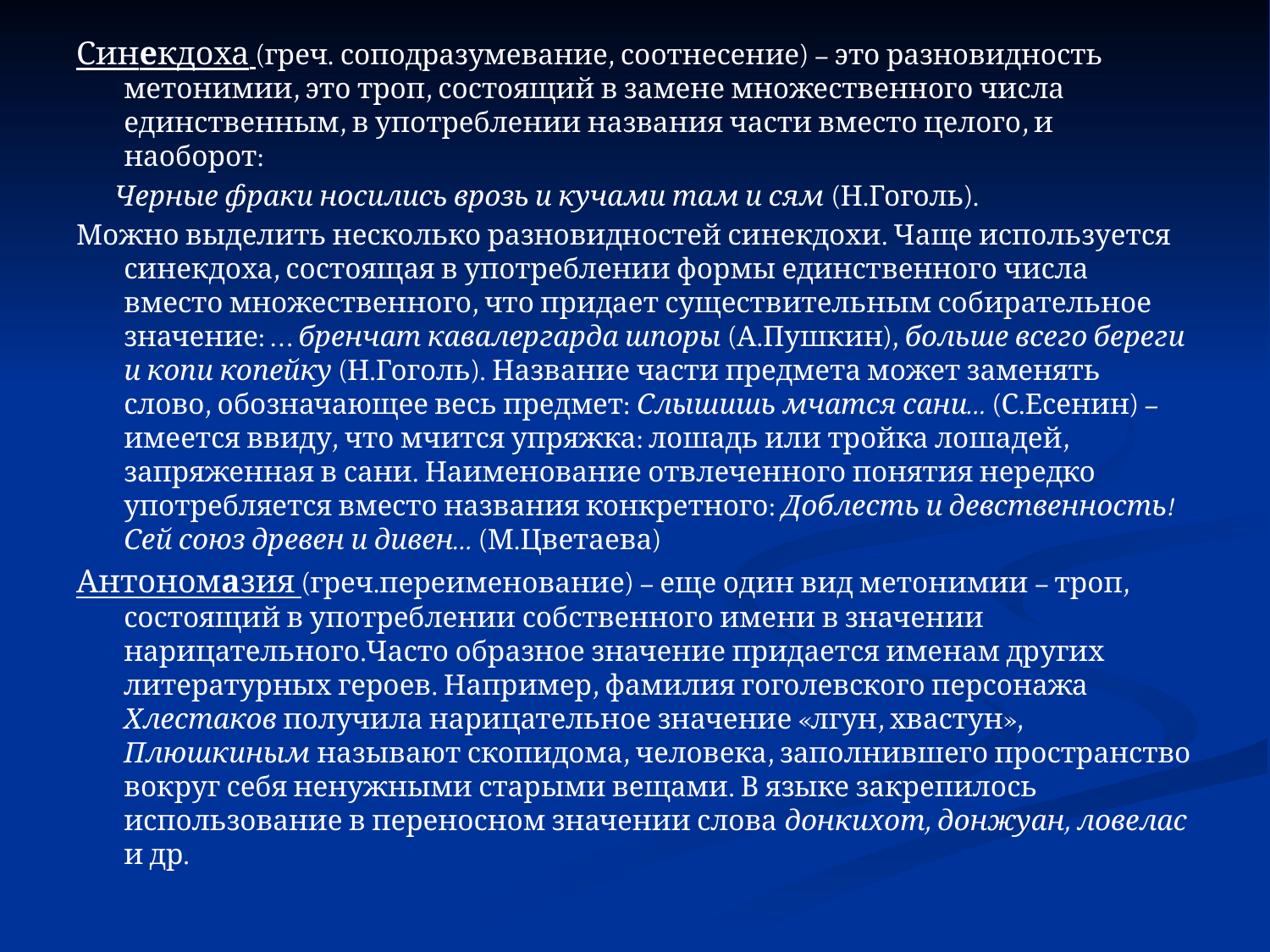

Синекдоха (греч. соподразумевание, соотнесение) – это разновидность метонимии, это троп, состоящий в замене множественного числа единственным, в употреблении названия части вместо целого, и наоборот:
      Черные фраки носились врозь и кучами там и сям (Н.Гоголь).
Можно выделить несколько разновидностей синекдохи. Чаще используется синекдоха, состоящая в употреблении формы единственного числа вместо множественного, что придает существительным собирательное значение: … бренчат кавалергарда шпоры (А.Пушкин), больше всего береги и копи копейку (Н.Гоголь). Название части предмета может заменять слово, обозначающее весь предмет: Слышишь мчатся сани… (С.Есенин) – имеется ввиду, что мчится упряжка: лошадь или тройка лошадей, запряженная в сани. Наименование отвлеченного понятия нередко употребляется вместо названия конкретного: Доблесть и девственность! Сей союз древен и дивен… (М.Цветаева)
Антономазия (греч.переименование) – еще один вид метонимии – троп, состоящий в употреблении собственного имени в значении нарицательного.Часто образное значение придается именам других литературных героев. Например, фамилия гоголевского персонажа Хлестаков получила нарицательное значение «лгун, хвастун», Плюшкиным называют скопидома, человека, заполнившего пространство вокруг себя ненужными старыми вещами. В языке закрепилось использование в переносном значении слова донкихот, донжуан, ловелас и др.